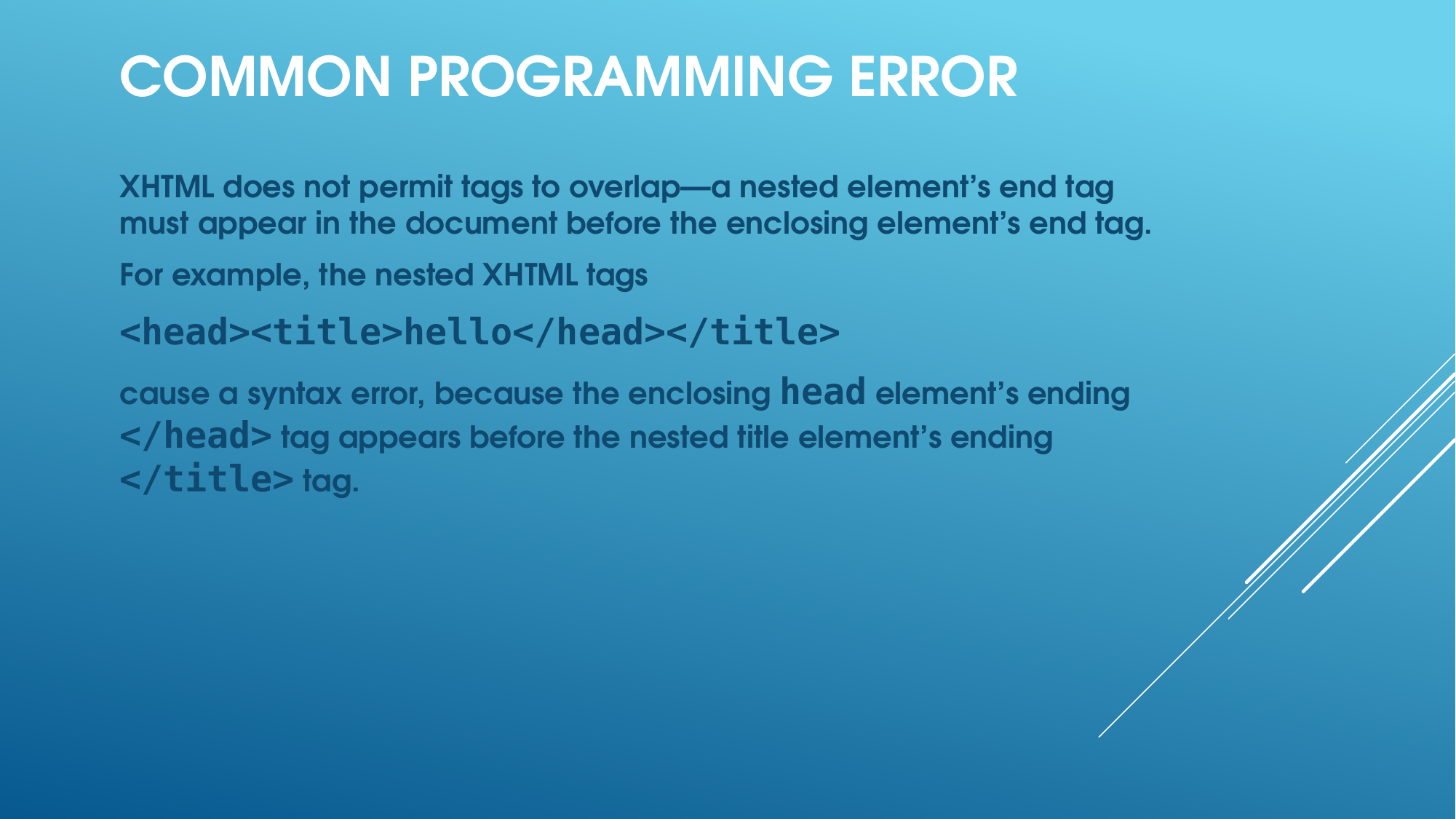

Common Programming Error
XHTML does not permit tags to overlap—a nested element’s end tag must appear in the document before the enclosing element’s end tag.
For example, the nested XHTML tags
<head><title>hello</head></title>
cause a syntax error, because the enclosing head element’s ending </head> tag appears before the nested title element’s ending </title> tag.